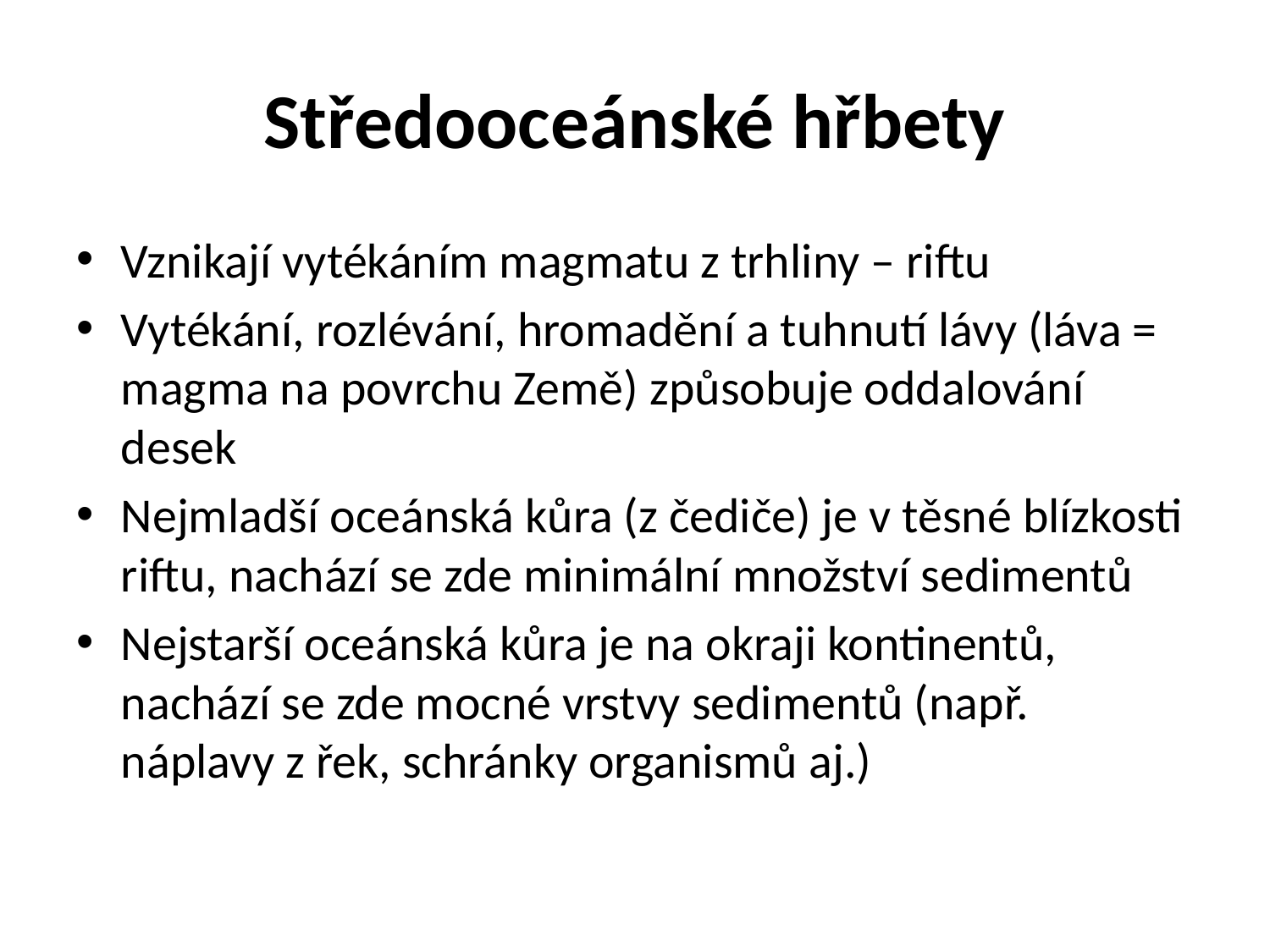

# Středooceánské hřbety
Vznikají vytékáním magmatu z trhliny – riftu
Vytékání, rozlévání, hromadění a tuhnutí lávy (láva = magma na povrchu Země) způsobuje oddalování desek
Nejmladší oceánská kůra (z čediče) je v těsné blízkosti riftu, nachází se zde minimální množství sedimentů
Nejstarší oceánská kůra je na okraji kontinentů, nachází se zde mocné vrstvy sedimentů (např. náplavy z řek, schránky organismů aj.)